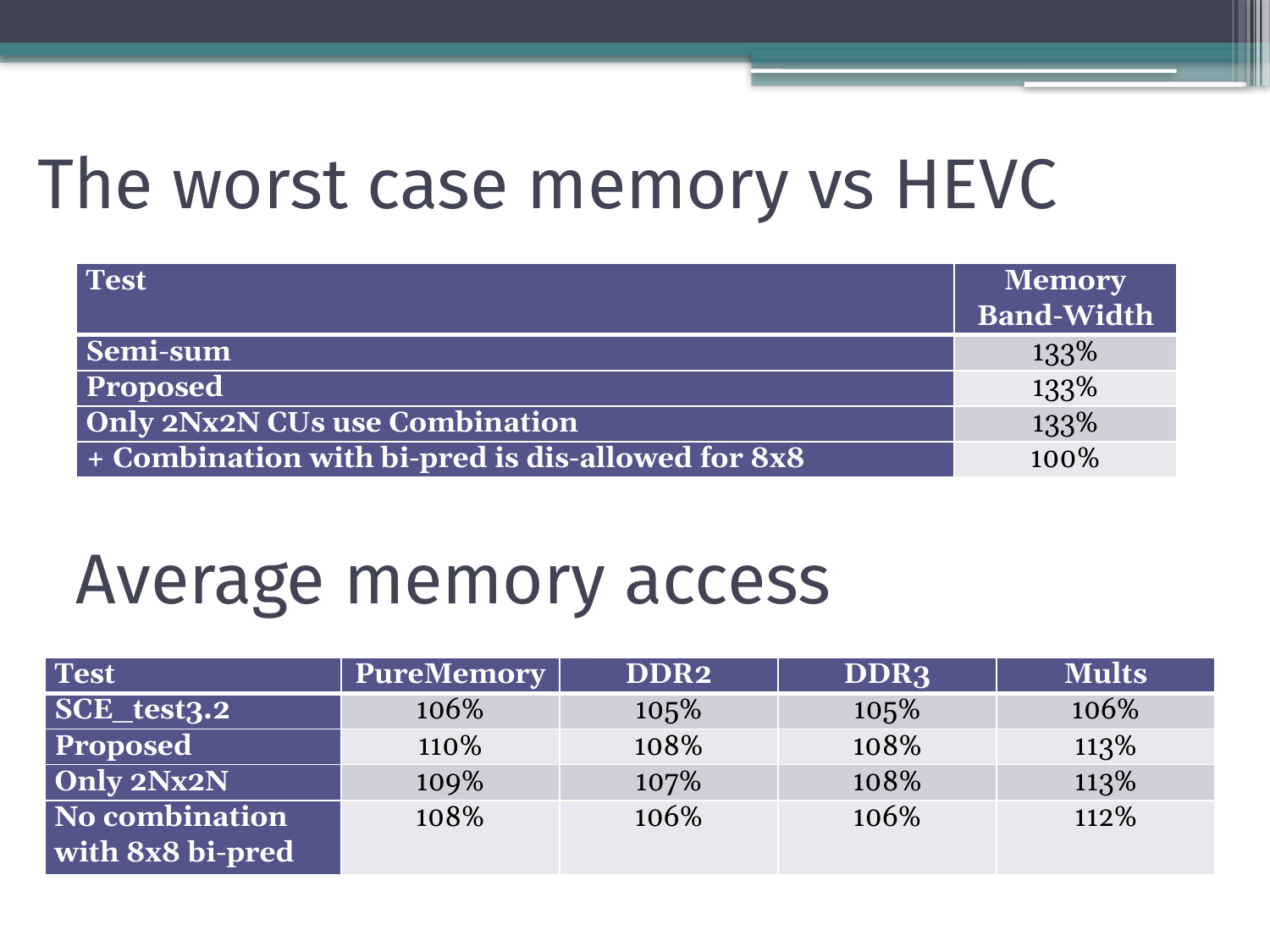

# The worst case memory vs HEVC
| Test | Memory Band-Width |
| --- | --- |
| Semi-sum | 133% |
| Proposed | 133% |
| Only 2Nx2N CUs use Combination | 133% |
| + Combination with bi-pred is dis-allowed for 8x8 | 100% |
Average memory access
| Test | PureMemory | DDR2 | DDR3 | Mults |
| --- | --- | --- | --- | --- |
| SCE\_test3.2 | 106% | 105% | 105% | 106% |
| Proposed | 110% | 108% | 108% | 113% |
| Only 2Nx2N | 109% | 107% | 108% | 113% |
| No combination with 8x8 bi-pred | 108% | 106% | 106% | 112% |